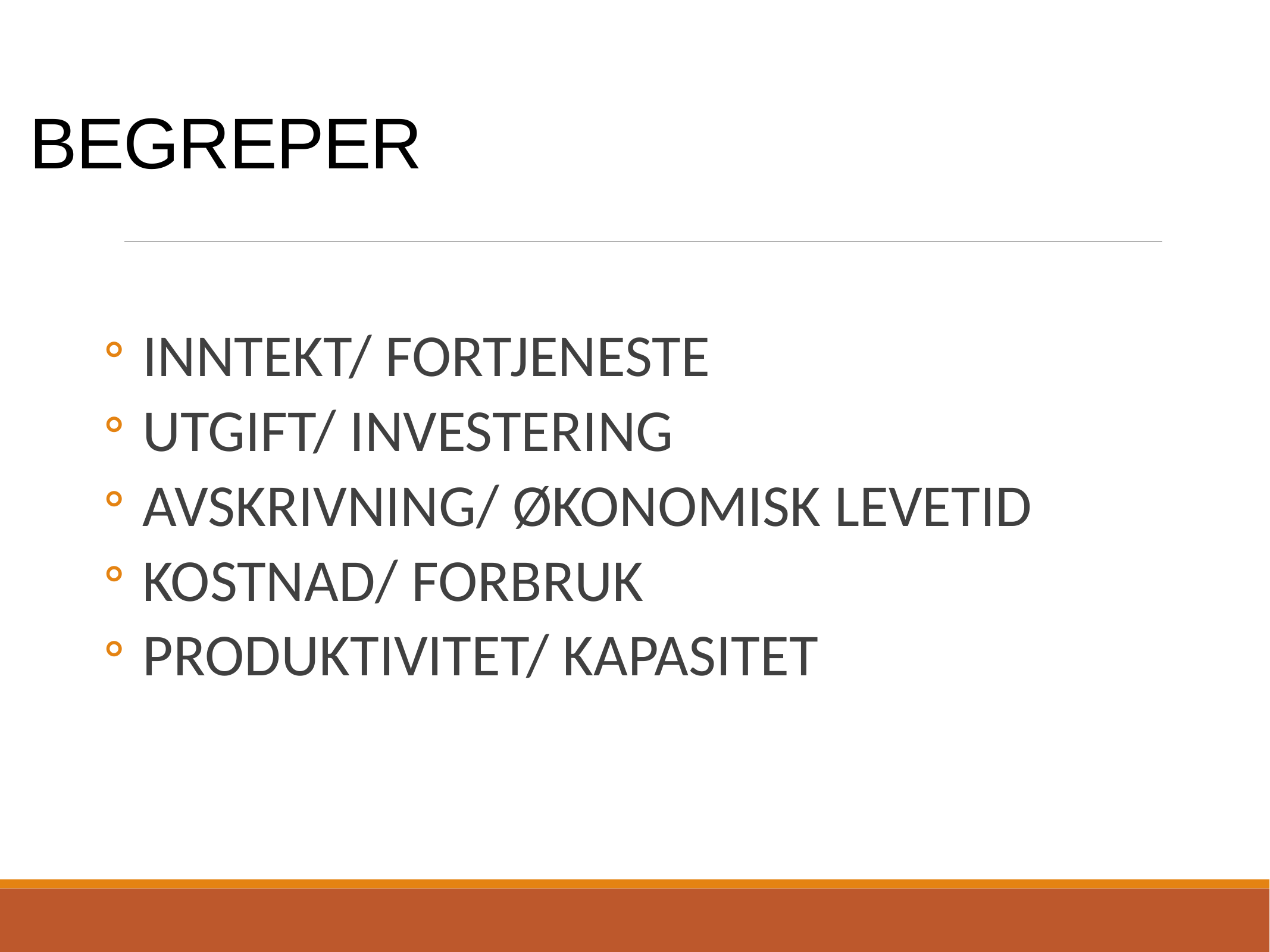

# BEGREPER

 INNTEKT/ FORTJENESTE
 UTGIFT/ INVESTERING
 AVSKRIVNING/ ØKONOMISK LEVETID
 KOSTNAD/ FORBRUK
 PRODUKTIVITET/ KAPASITET